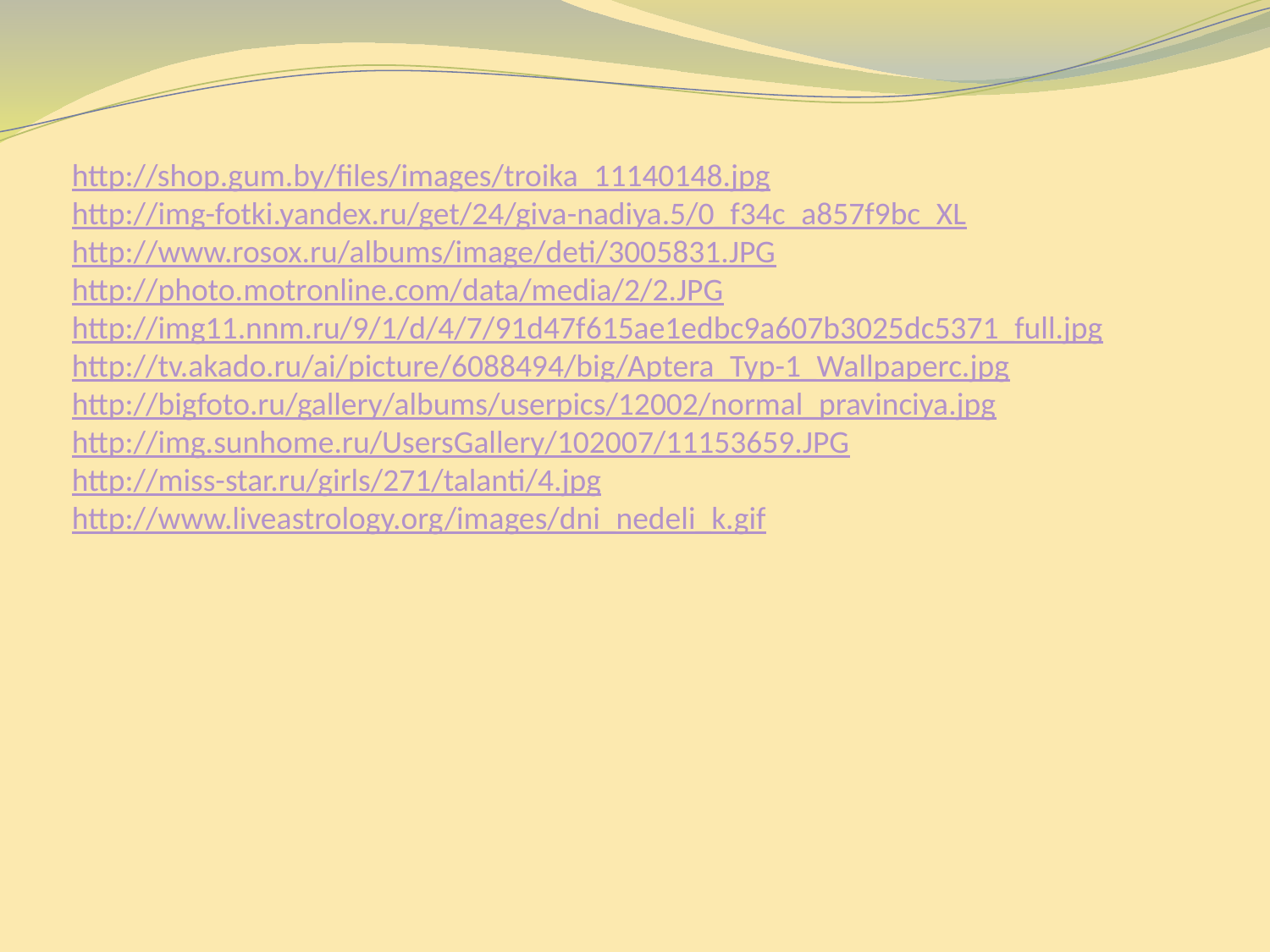

http://shop.gum.by/files/images/troika_11140148.jpg
http://img-fotki.yandex.ru/get/24/giva-nadiya.5/0_f34c_a857f9bc_XL
http://www.rosox.ru/albums/image/deti/3005831.JPG
http://photo.motronline.com/data/media/2/2.JPG
http://img11.nnm.ru/9/1/d/4/7/91d47f615ae1edbc9a607b3025dc5371_full.jpg
http://tv.akado.ru/ai/picture/6088494/big/Aptera_Typ-1_Wallpaperc.jpg
http://bigfoto.ru/gallery/albums/userpics/12002/normal_pravinciya.jpg
http://img.sunhome.ru/UsersGallery/102007/11153659.JPG
http://miss-star.ru/girls/271/talanti/4.jpg
http://www.liveastrology.org/images/dni_nedeli_k.gif